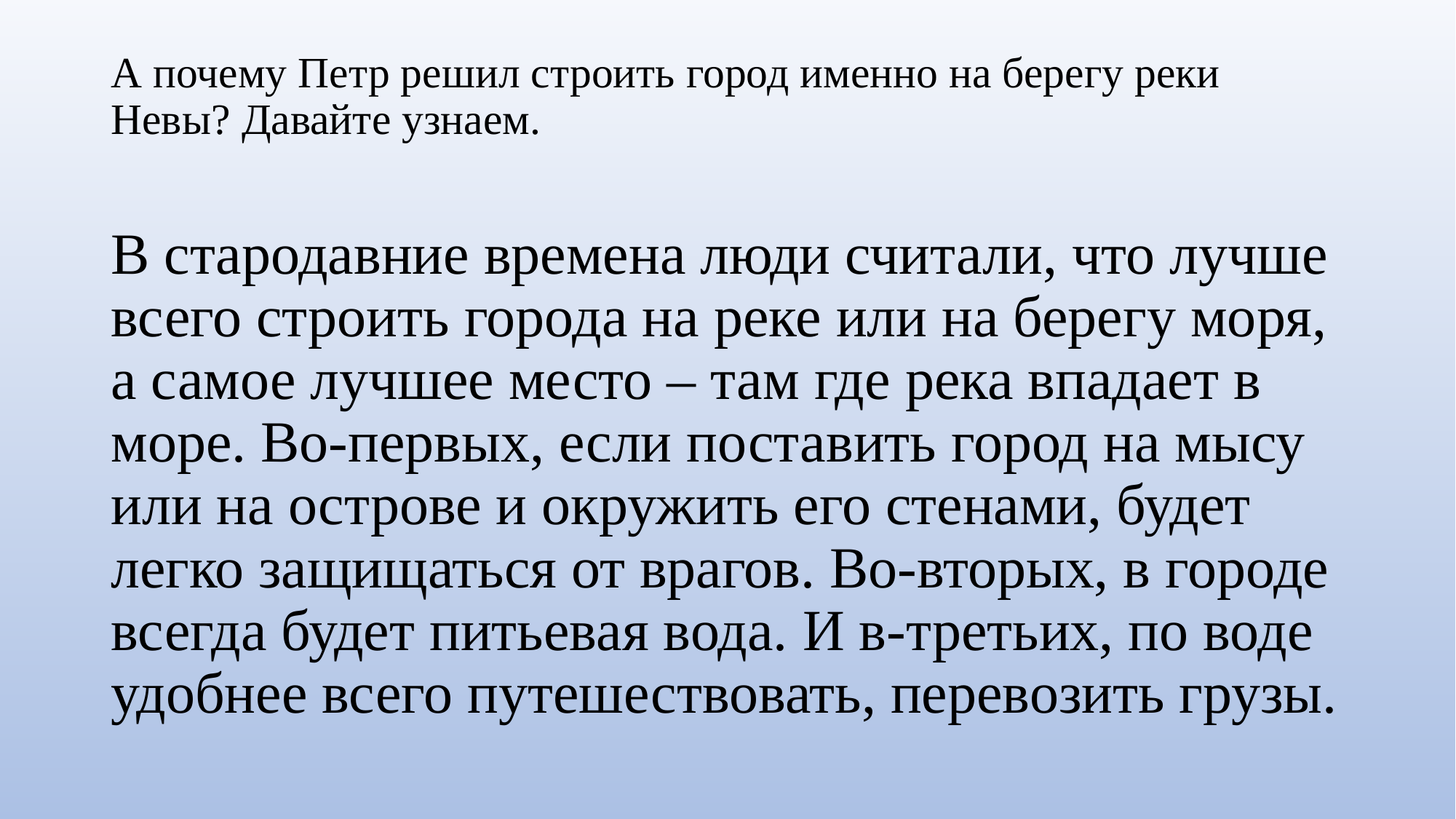

# А почему Петр решил строить город именно на берегу реки Невы? Давайте узнаем.
В стародавние времена люди считали, что лучше всего строить города на реке или на берегу моря, а самое лучшее место – там где река впадает в море. Во-первых, если поставить город на мысу или на острове и окружить его стенами, будет легко защищаться от врагов. Во-вторых, в городе всегда будет питьевая вода. И в-третьих, по воде удобнее всего путешествовать, перевозить грузы.